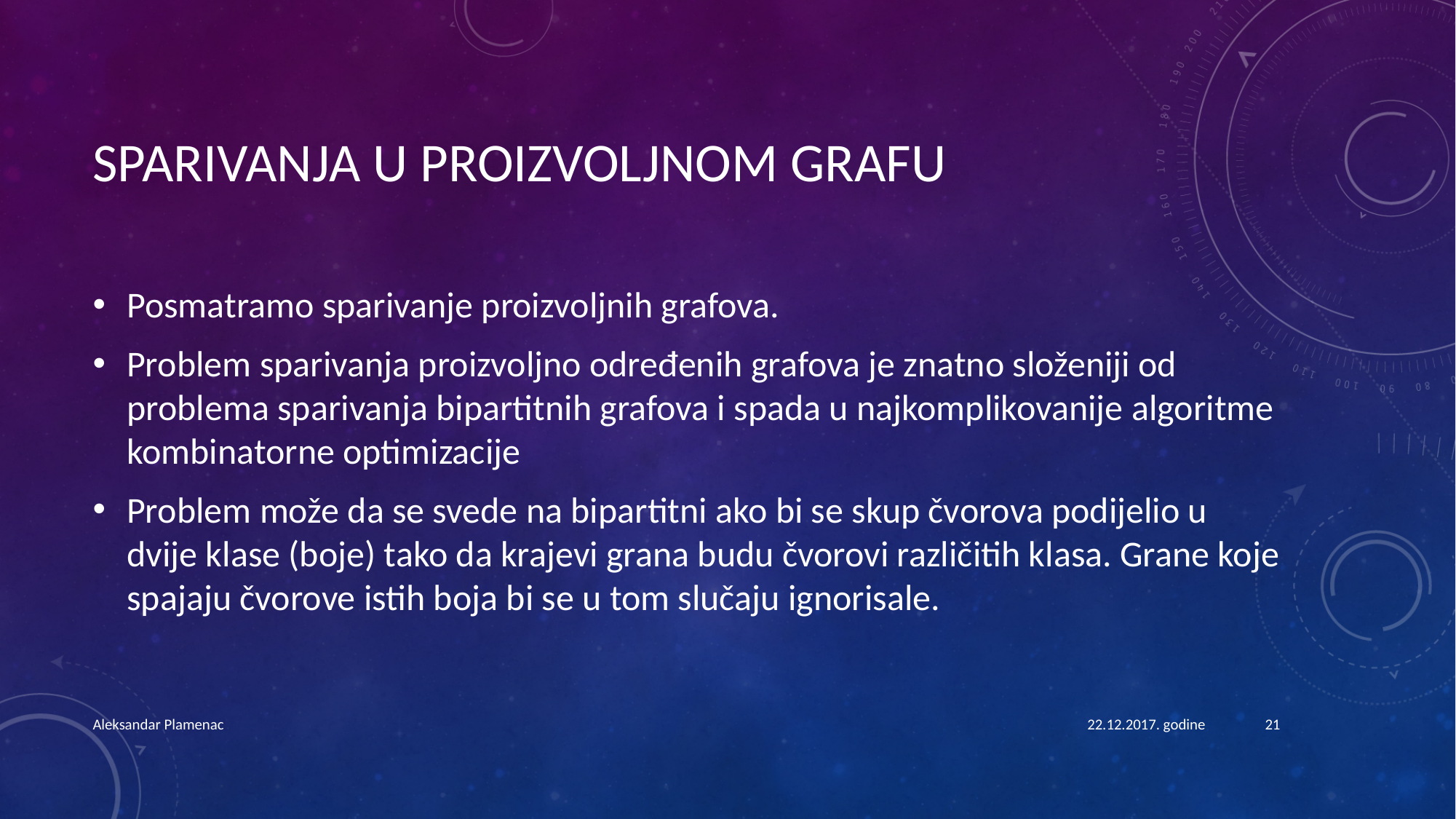

# SPARIVANJA U PROIZVOLJNOM GRAFU
Posmatramo sparivanje proizvoljnih grafova.
Problem sparivanja proizvoljno određenih grafova je znatno složeniji od problema sparivanja bipartitnih grafova i spada u najkomplikovanije algoritme kombinatorne optimizacije
Problem može da se svede na bipartitni ako bi se skup čvorova podijelio u dvije klase (boje) tako da krajevi grana budu čvorovi različitih klasa. Grane koje spajaju čvorove istih boja bi se u tom slučaju ignorisale.

Aleksandar Plamenac
22.12.2017. godine
21